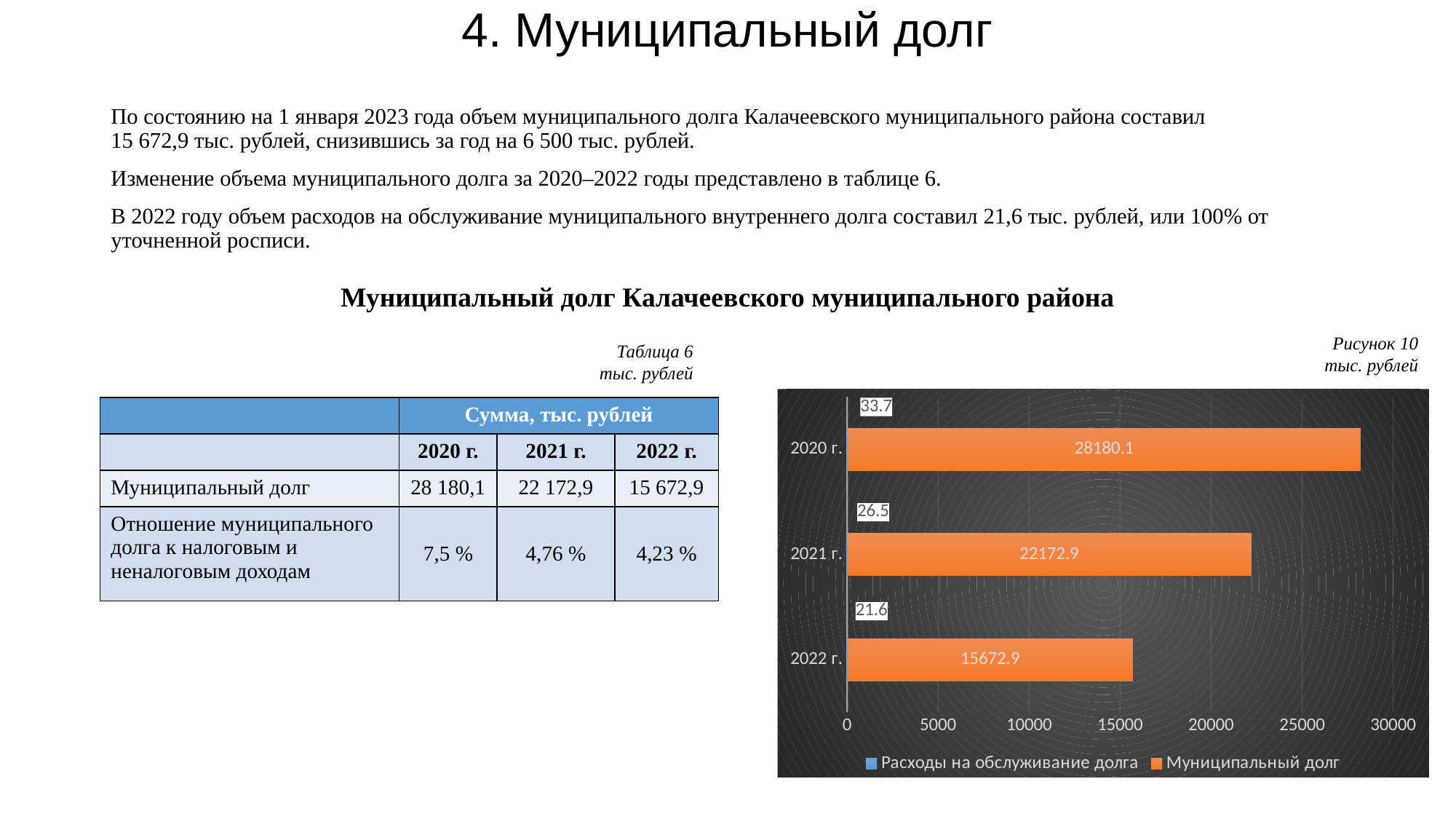

# 4. Муниципальный долг
По состоянию на 1 января 2023 года объем муниципального долга Калачеевского муниципального района составил
15 672,9 тыс. рублей, снизившись за год на 6 500 тыс. рублей.
Изменение объема муниципального долга за 2020–2022 годы представлено в таблице 6.
В 2022 году объем расходов на обслуживание муниципального внутреннего долга составил 21,6 тыс. рублей, или 100% от уточненной росписи.
Муниципальный долг Калачеевского муниципального района
Рисунок 10
тыс. рублей
Таблица 6
тыс. рублей

### Chart

| Category | Расходы на обслуживание долга | Муниципальный долг |
|---|---|---|
| 2022 г. | 21.6 | 15672.9 |
| 2021 г. | 26.5 | 22172.9 |
| 2020 г. | 33.7 | 28180.1 |
|  | Сумма, тыс. рублей |  |  |
| --- | --- | --- | --- |
|  | 2020 г. | 2021 г. | 2022 г. |
| Муниципальный долг | 28 180,1 | 22 172,9 | 15 672,9 |
| Отношение муниципального долга к налоговым и неналоговым доходам | 7,5 % | 4,76 % | 4,23 % |